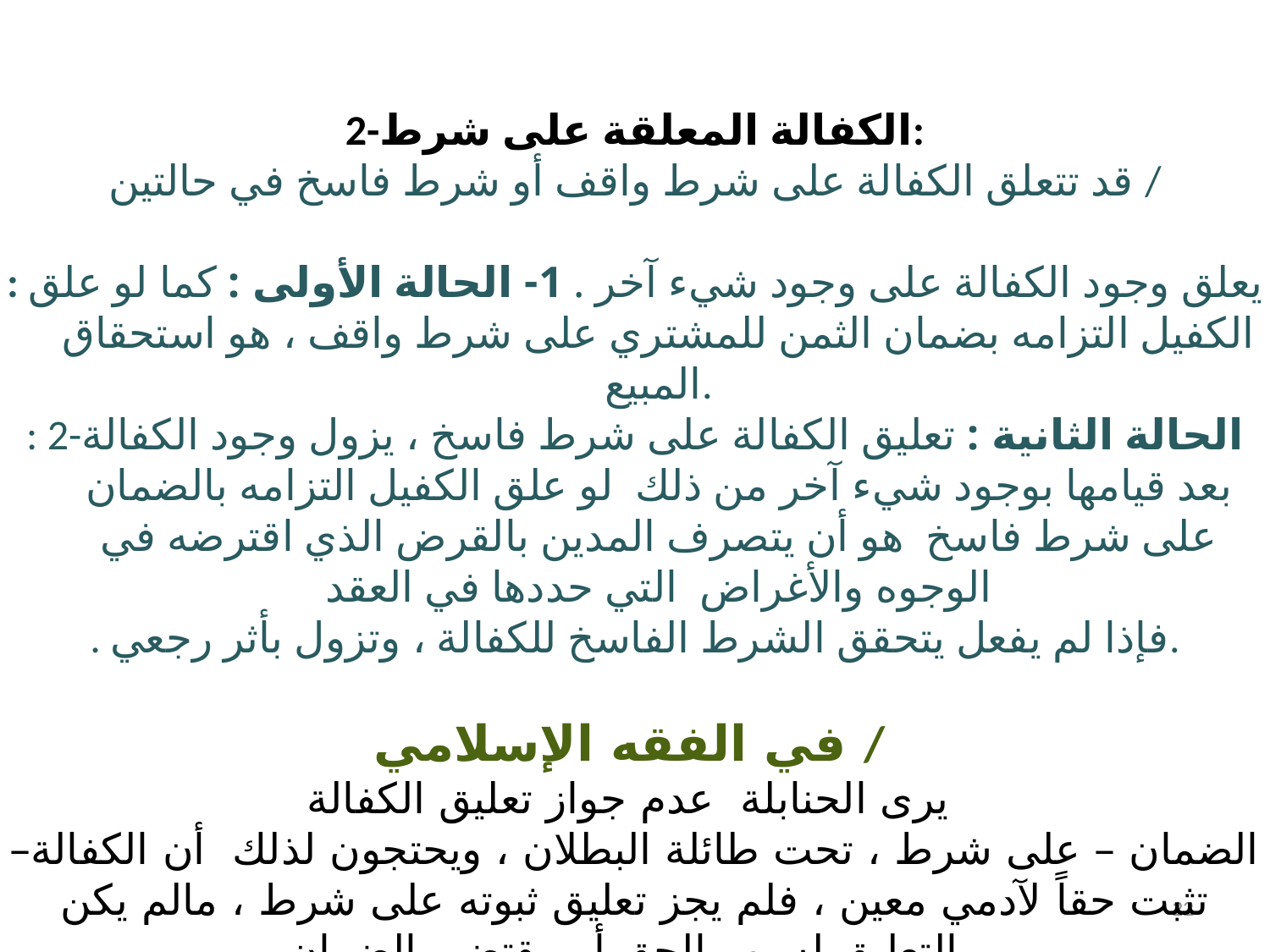

2-الكفالة المعلقة على شرط:
قد تتعلق الكفالة على شرط واقف أو شرط فاسخ في حالتين /

: يعلق وجود الكفالة على وجود شيء آخر . 1- الحالة الأولى : كما لو علق الكفيل التزامه بضمان الثمن للمشتري على شرط واقف ، هو استحقاق المبيع.
: 2-الحالة الثانية : تعليق الكفالة على شرط فاسخ ، يزول وجود الكفالة بعد قيامها بوجود شيء آخر من ذلك  لو علق الكفيل التزامه بالضمان على شرط فاسخ  هو أن يتصرف المدين بالقرض الذي اقترضه في الوجوه والأغراض  التي حددها في العقد
. فإذا لم يفعل يتحقق الشرط الفاسخ للكفالة ، وتزول بأثر رجعي.

في الفقه الإسلامي /
يرى الحنابلة  عدم جواز تعليق الكفالة
–الضمان – على شرط ، تحت طائلة البطلان ، ويحتجون لذلك  أن الكفالة تثبت حقاً لآدمي معين ، فلم يجز تعليق ثبوته على شرط ، مالم يكن التعليق لسبب الحق أو مقتضى الضمان .
لأن في تعليق الكفالة على شرط ، تعليق الضمان بخطر ، فلم يصح.

22